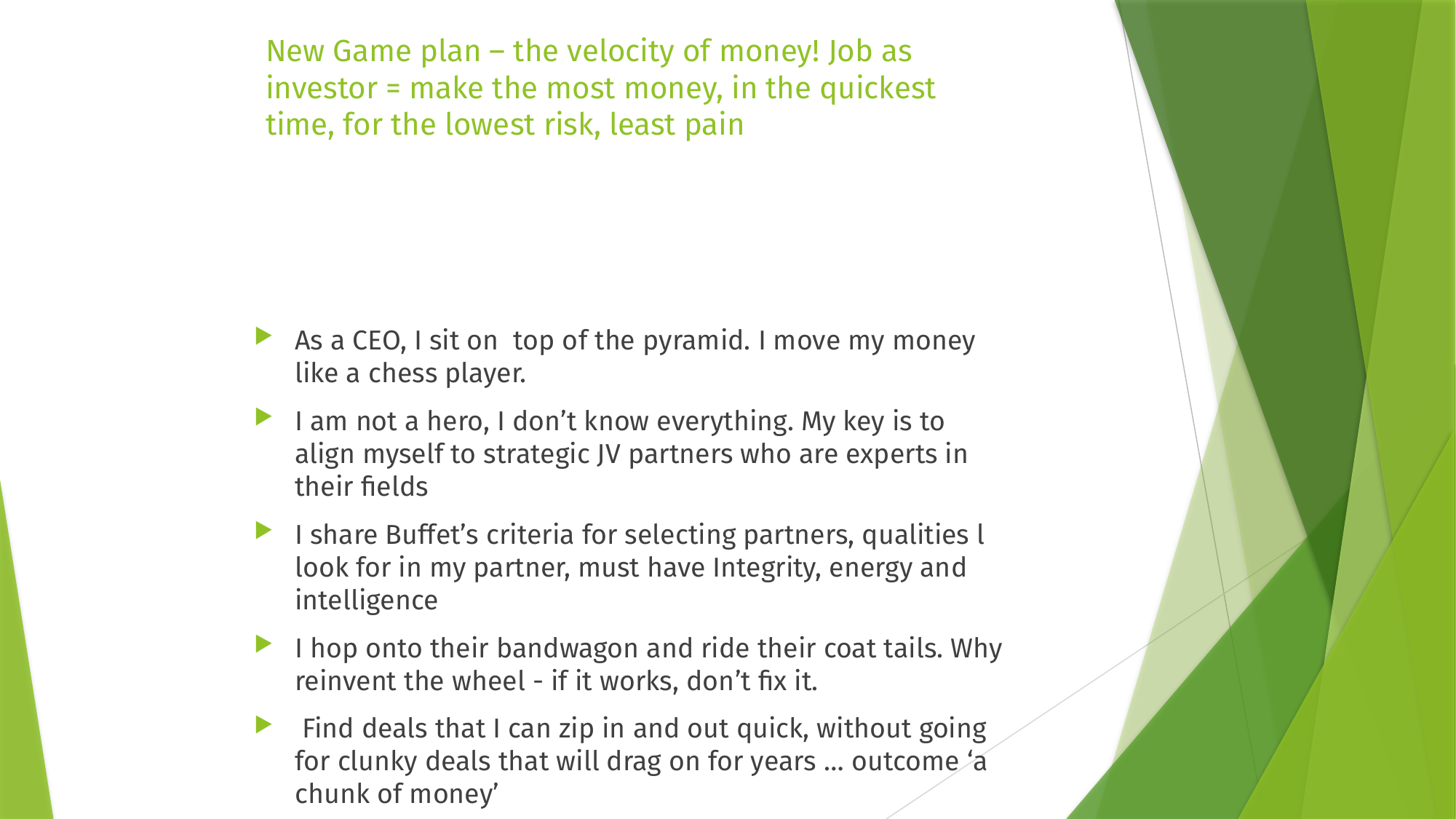

# New Game plan – the velocity of money! Job as investor = make the most money, in the quickest time, for the lowest risk, least pain
As a CEO, I sit on  top of the pyramid. I move my money like a chess player.
I am not a hero, I don’t know everything. My key is to align myself to strategic JV partners who are experts in their fields
I share Buffet’s criteria for selecting partners, qualities l look for in my partner, must have Integrity, energy and intelligence
I hop onto their bandwagon and ride their coat tails. Why reinvent the wheel - if it works, don’t fix it.
 Find deals that I can zip in and out quick, without going for clunky deals that will drag on for years … outcome ‘a chunk of money’